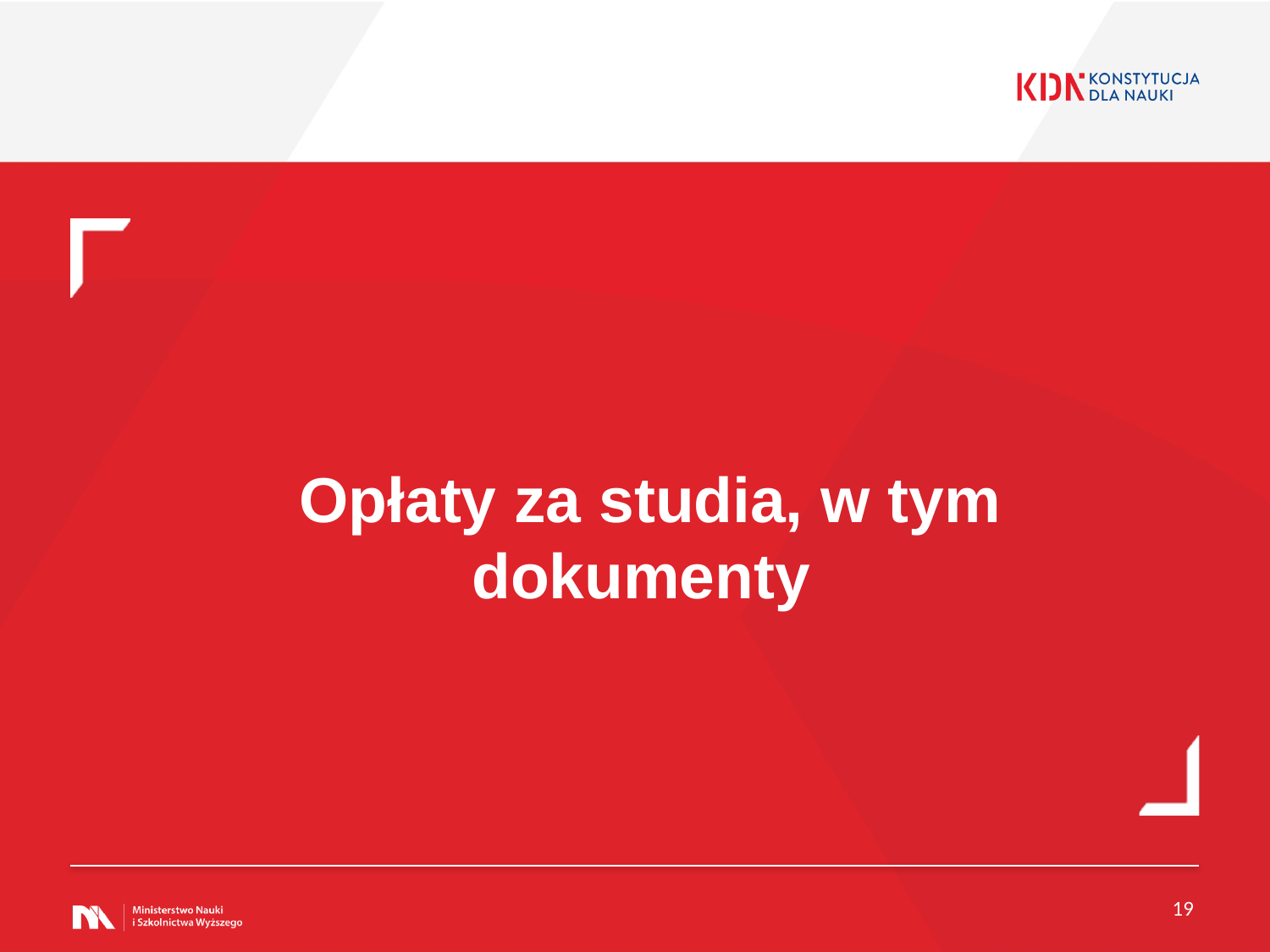

Opłaty za studia, w tym dokumenty
19